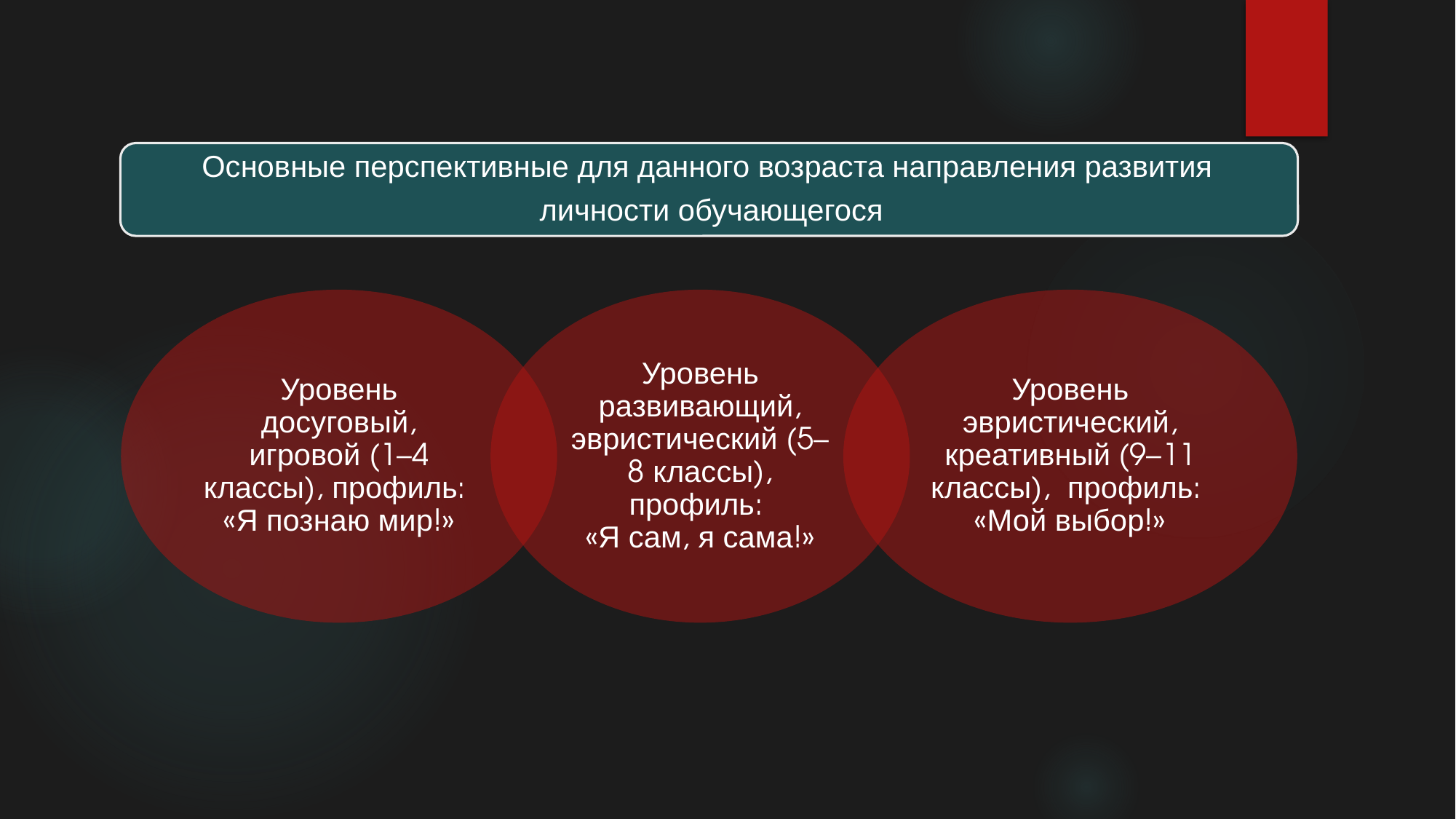

Уровень досуговый, игровой (1–4 классы), профиль:
«Я познаю мир!»
Уровень развивающий, эвристический (5–8 классы), профиль:
«Я сам, я сама!»
Уровень эвристический, креативный (9–11 классы),  профиль:
«Мой выбор!»
Основные перспективные для данного возраста направления развития
личности обучающегося